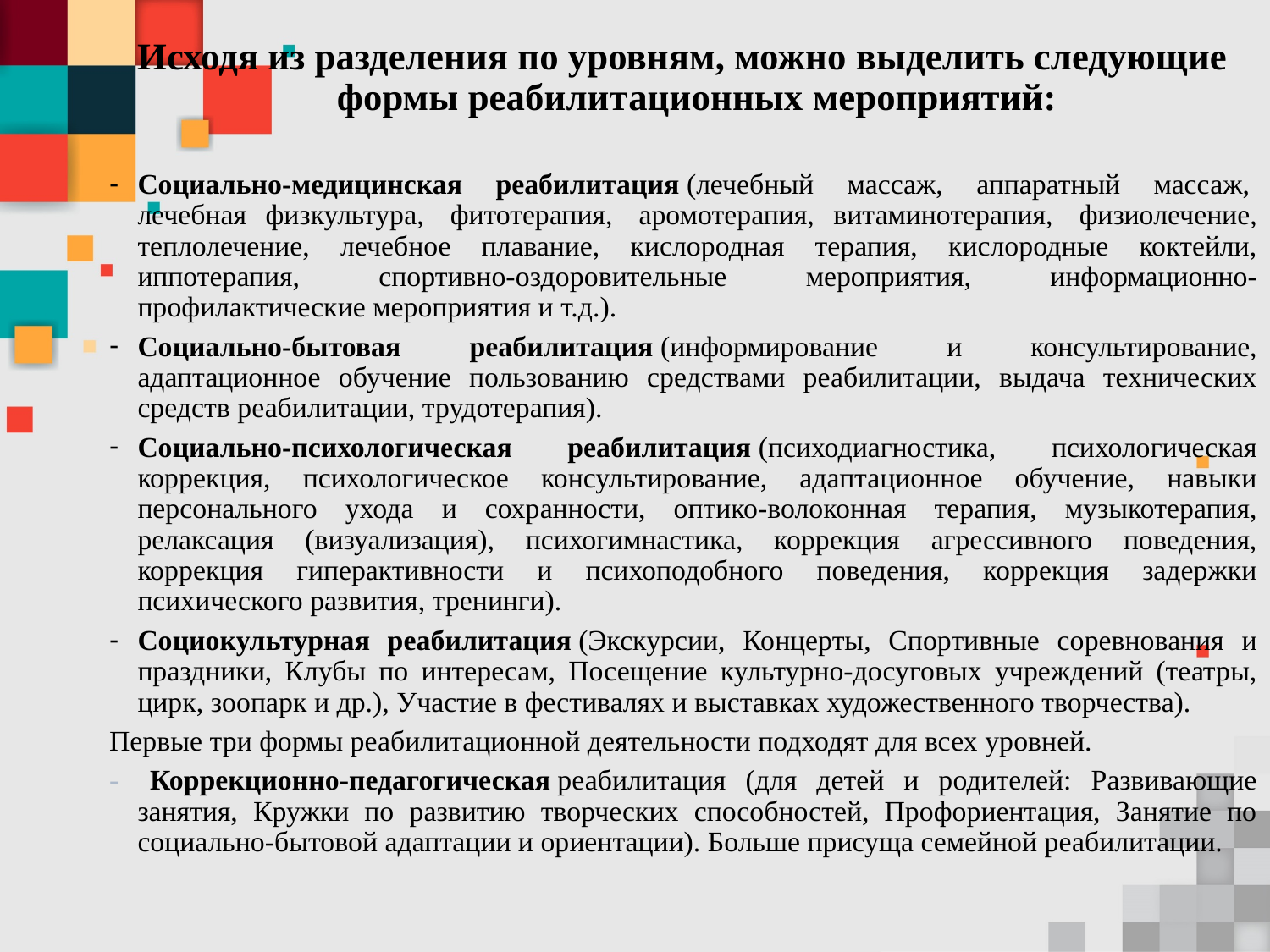

Исходя из разделения по уровням, можно выделить следующие формы реабилитационных мероприятий:

Социально-медицинская реабилитация (лечебный массаж, аппаратный массаж,  лечебная физкультура,  фитотерапия,  аромотерапия, витаминотерапия,  физиолечение, теплолечение, лечебное плавание, кислородная терапия, кислородные коктейли, иппотерапия, спортивно-оздоровительные мероприятия, информационно-профилактические мероприятия и т.д.).
Социально-бытовая реабилитация (информирование и консультирование, адаптационное обучение пользованию средствами реабилитации, выдача технических средств реабилитации, трудотерапия).
Социально-психологическая реабилитация (психодиагностика, психологическая коррекция, психологическое консультирование, адаптационное обучение, навыки персонального ухода и сохранности, оптико-волоконная терапия, музыкотерапия, релаксация (визуализация), психогимнастика, коррекция агрессивного поведения, коррекция гиперактивности и психоподобного поведения, коррекция задержки психического развития, тренинги).
Социокультурная реабилитация (Экскурсии, Концерты, Спортивные соревнования и праздники, Клубы по интересам, Посещение культурно-досуговых учреждений (театры, цирк, зоопарк и др.), Участие в фестивалях и выставках художественного творчества).
Первые три формы реабилитационной деятельности подходят для всех уровней.
- 	Коррекционно-педагогическая реабилитация (для детей и родителей: Развивающие занятия, Кружки по развитию творческих способностей, Профориентация, Занятие по социально-бытовой адаптации и ориентации). Больше присуща семейной реабилитации.